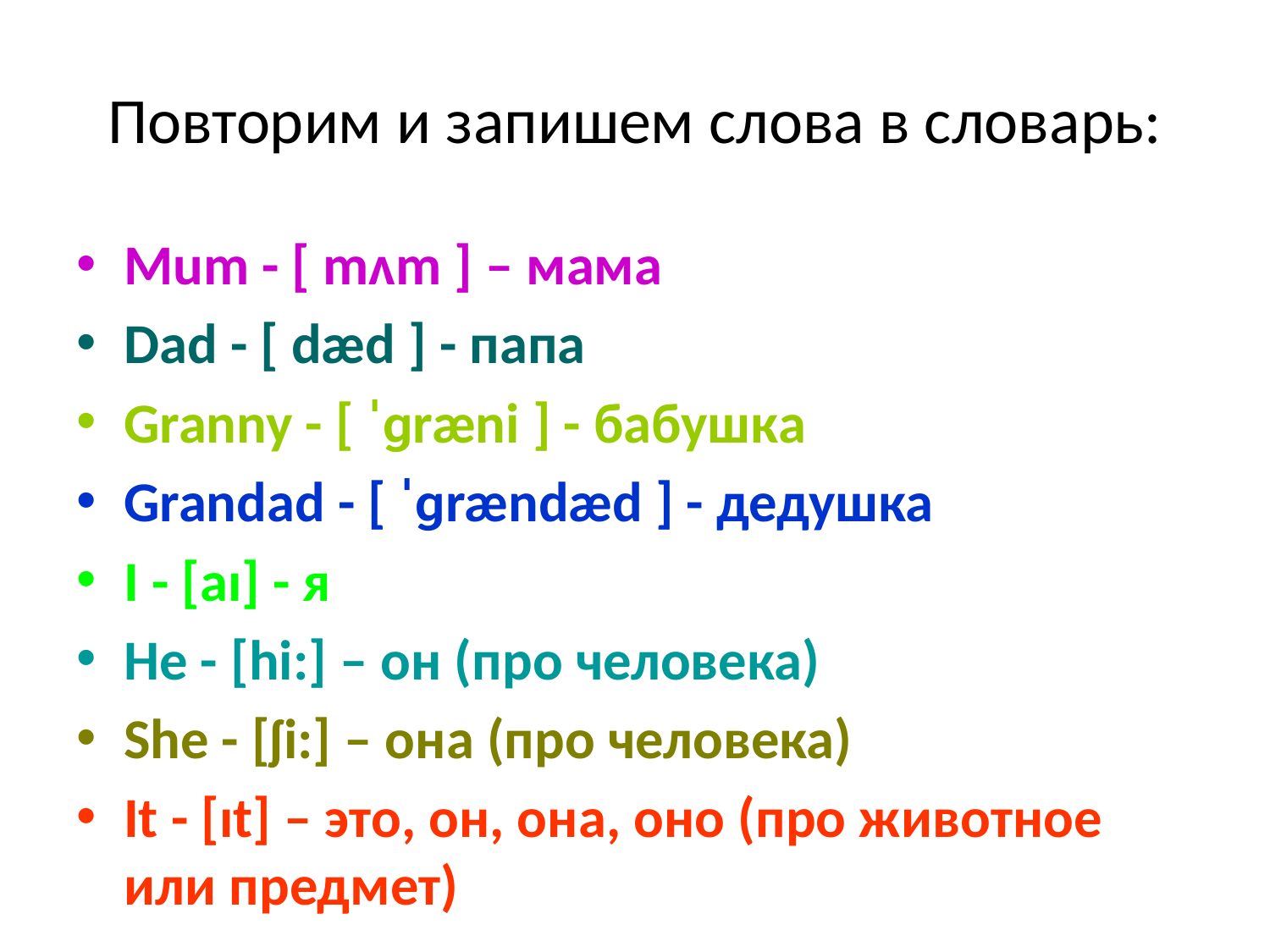

# Повторим и запишем слова в словарь:
Mum - [ mʌm ] – мама
Dad - [ dæd ] - папа
Granny - [ ˈɡræni ] - бабушка
Grandad - [ ˈɡrændæd ] - дедушка
I - [aı] - я
He - [hi:] – он (про человека)
She - [ʃi:] – она (про человека)
It - [ıt] – это, он, она, оно (про животное или предмет)